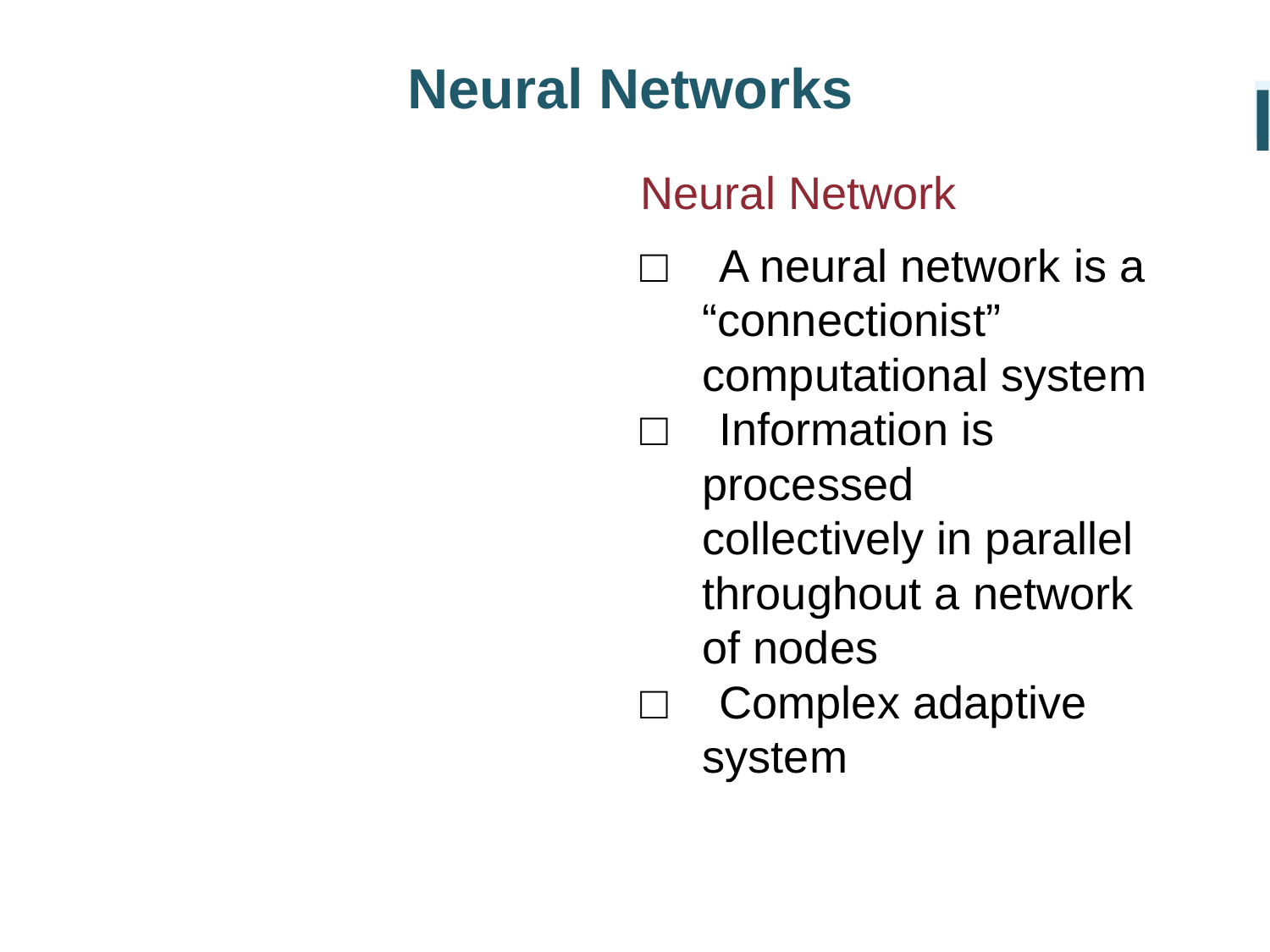

Neural Networks
I
Neural Network
□    A neural network is a “connectionist” computational system
□    Information is processed collectively in parallel throughout a network of nodes
□    Complex adaptive system